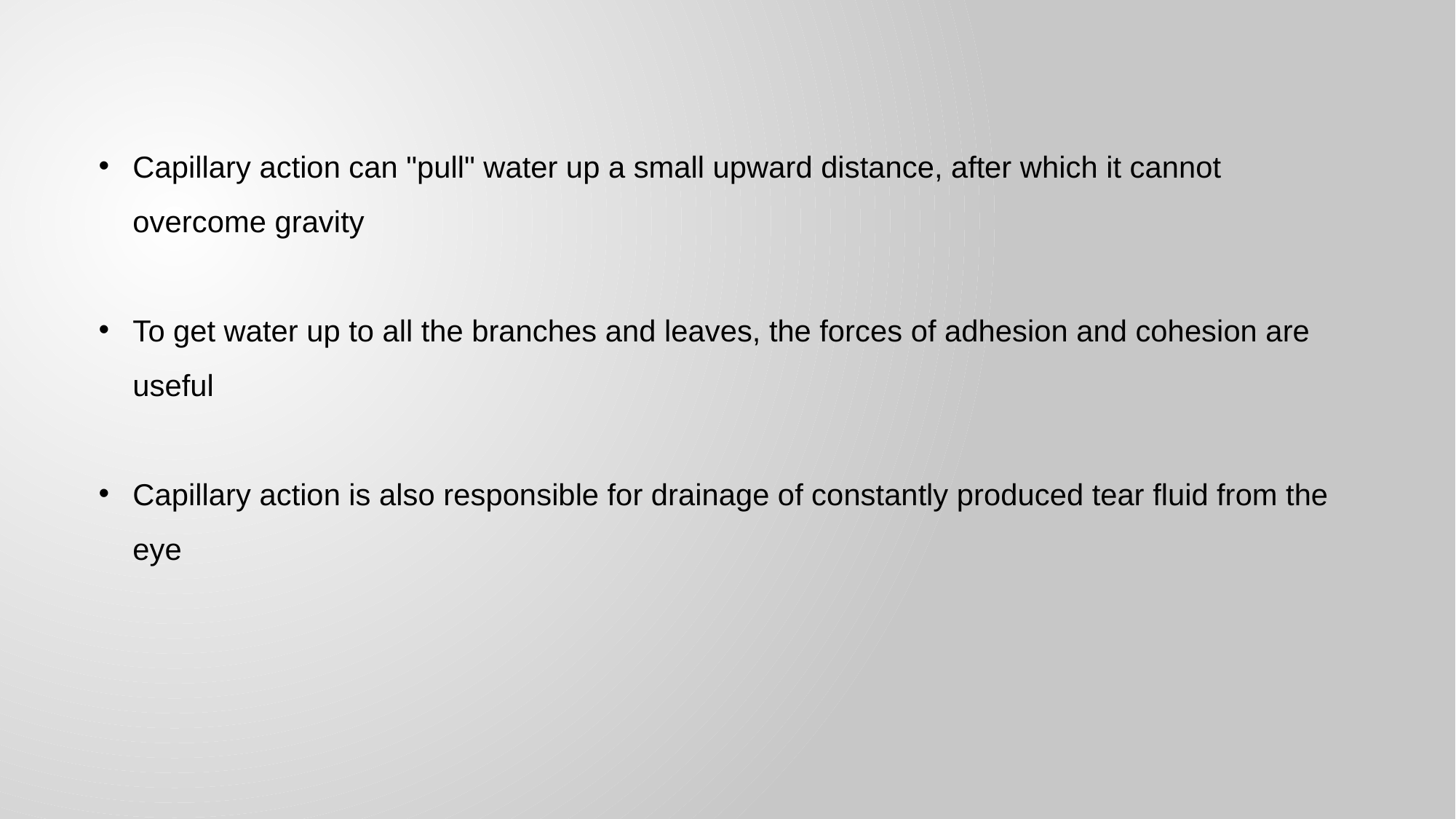

Capillary action can "pull" water up a small upward distance, after which it cannot overcome gravity

To get water up to all the branches and leaves, the forces of adhesion and cohesion are useful

Capillary action is also responsible for drainage of constantly produced tear fluid from the eye